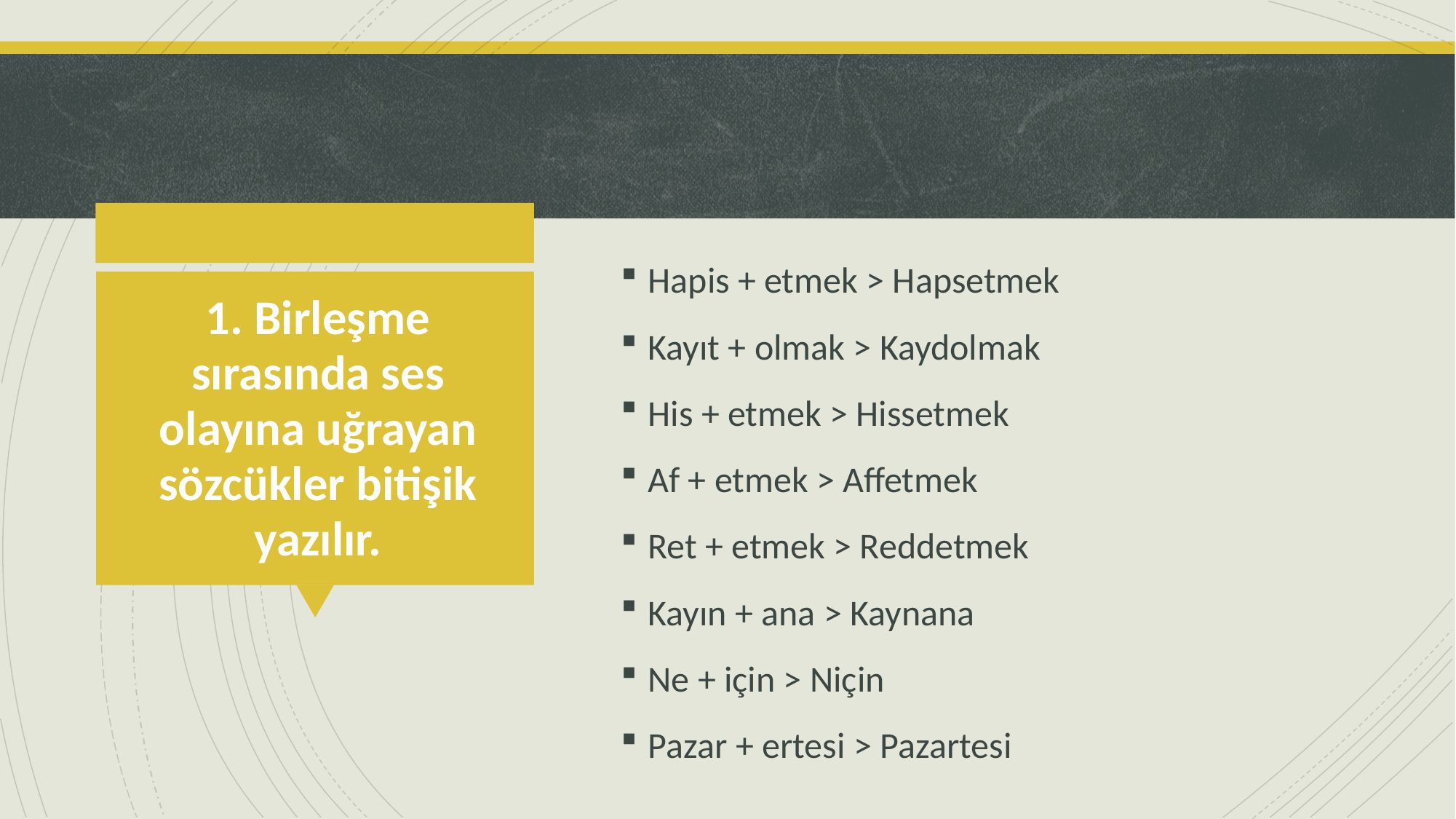

Hapis + etmek > Hapsetmek
Kayıt + olmak > Kaydolmak
His + etmek > Hissetmek
Af + etmek > Affetmek
Ret + etmek > Reddetmek
Kayın + ana > Kaynana
Ne + için > Niçin
Pazar + ertesi > Pazartesi
# 1. Birleşme sırasında ses olayına uğrayan sözcükler bitişik yazılır.